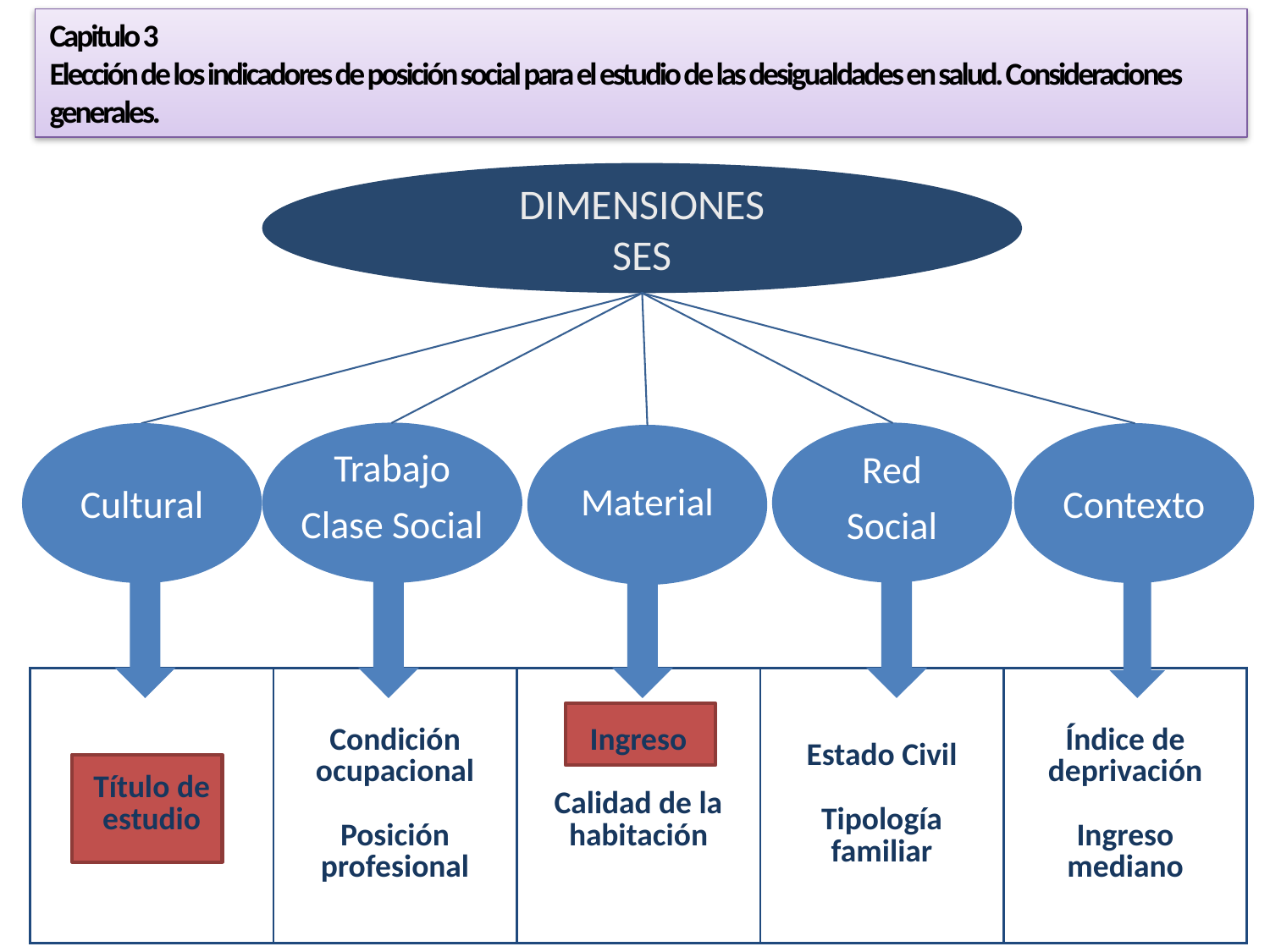

Capitulo 3
Elección de los indicadores de posición social para el estudio de las desigualdades en salud. Consideraciones generales.
DIMENSIONES
SES
Trabajo
Clase Social
Red
Social
Cultural
Contexto
Material

| Título de estudio | Condición ocupacional Posición profesional | Ingreso Calidad de la habitación | Estado Civil Tipología familiar | Índice de deprivación Ingreso mediano |
| --- | --- | --- | --- | --- |